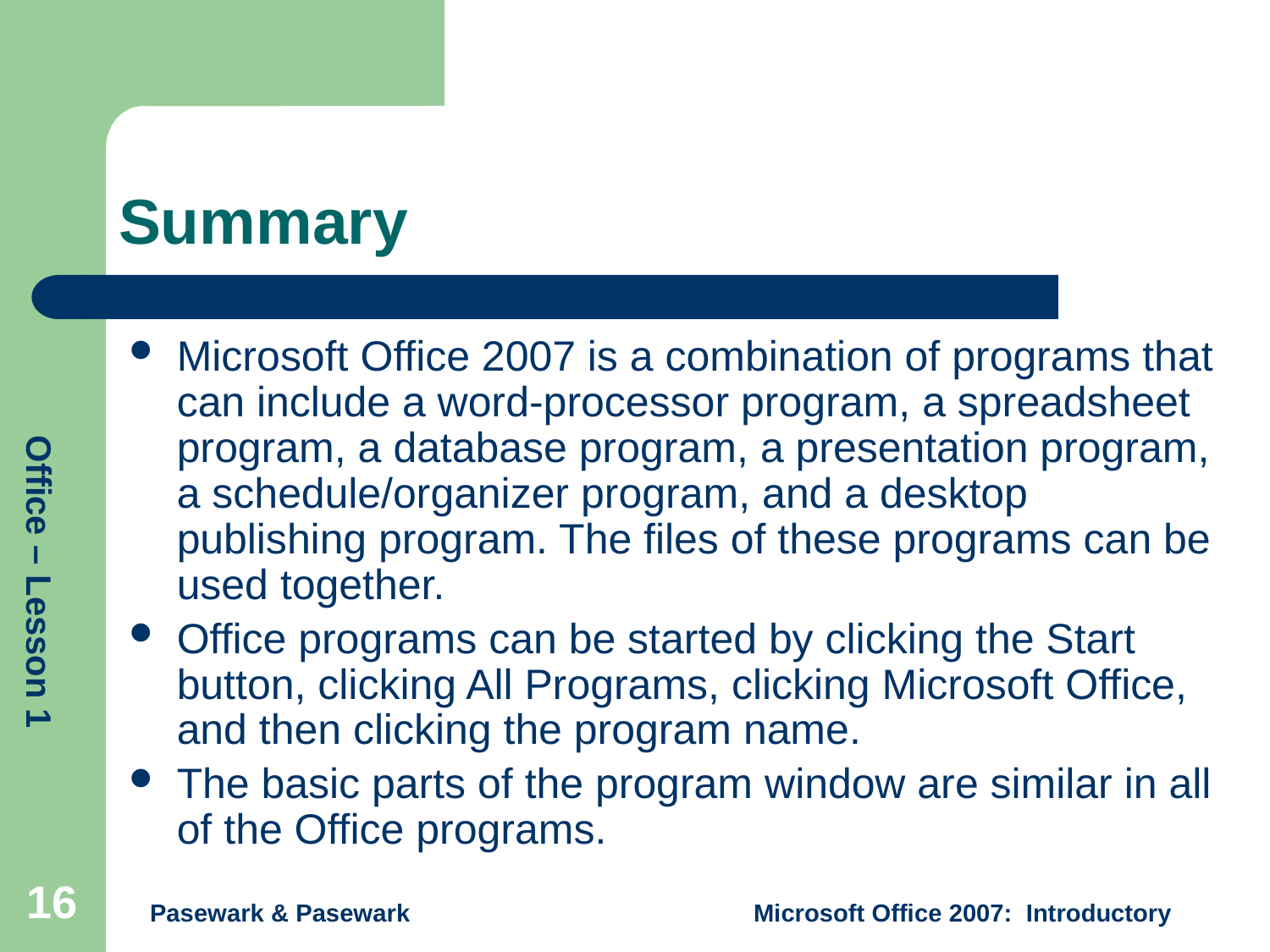

# Summary
Microsoft Office 2007 is a combination of programs that can include a word-processor program, a spreadsheet program, a database program, a presentation program, a schedule/organizer program, and a desktop publishing program. The files of these programs can be used together.
Office programs can be started by clicking the Start button, clicking All Programs, clicking Microsoft Office, and then clicking the program name.
The basic parts of the program window are similar in all of the Office programs.

16
Pasewark & Pasewark
Microsoft Office 2007:  Introductory